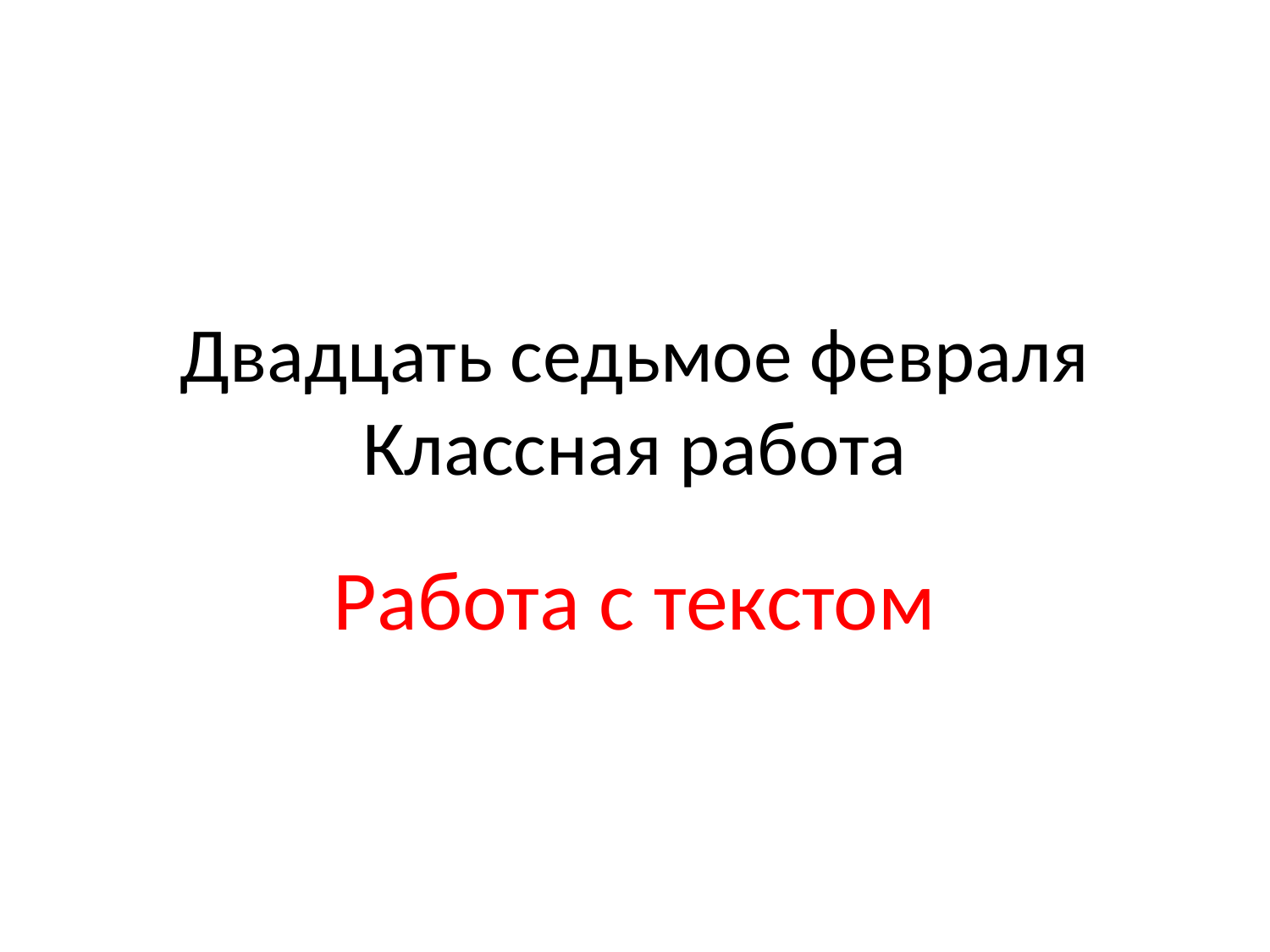

# Двадцать седьмое февраля Классная работа
Работа с текстом